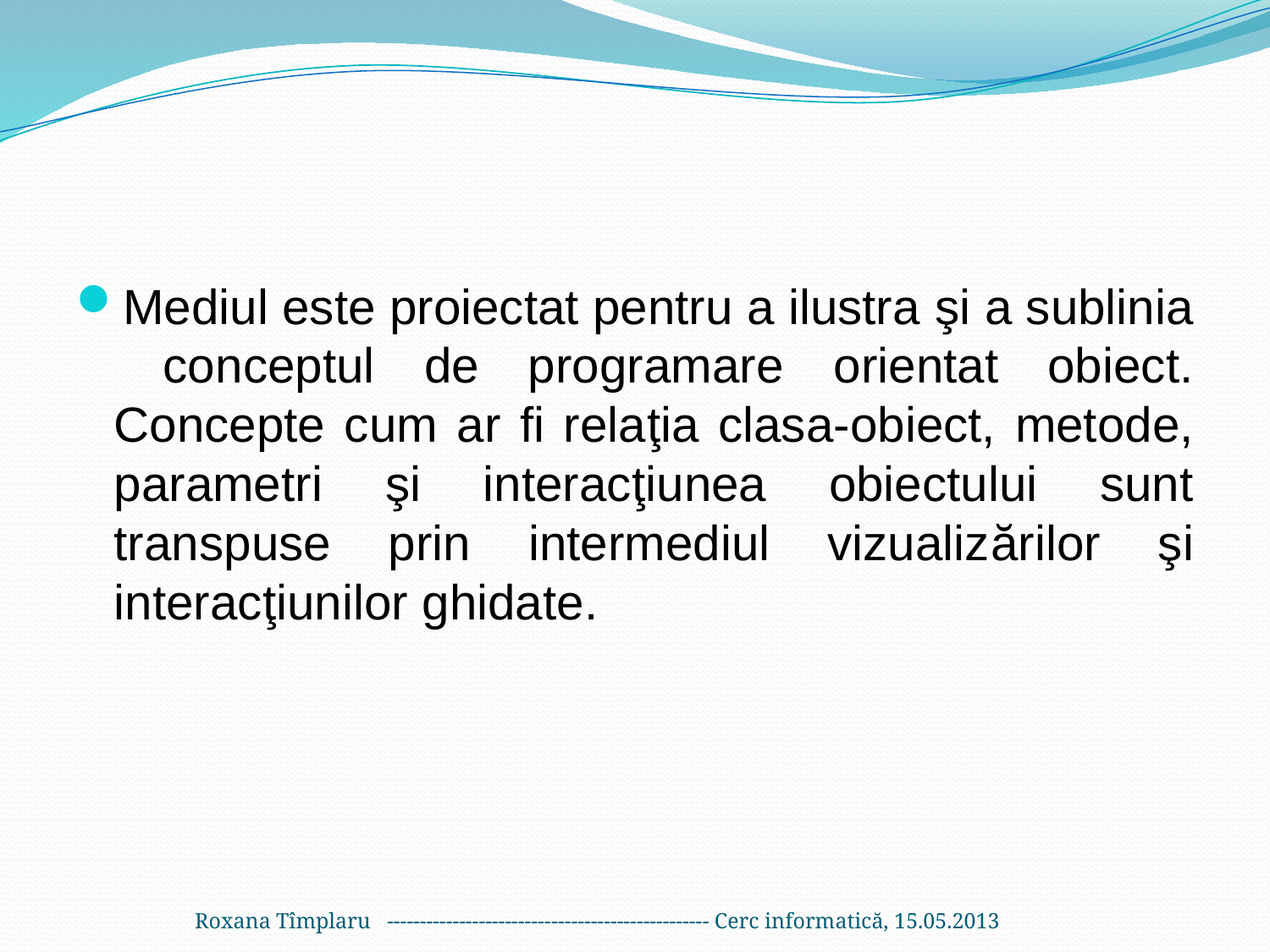

#
Mediul este proiectat pentru a ilustra şi a sublinia  conceptul de programare orientat obiect. Concepte cum ar fi relaţia clasa-obiect, metode, parametri şi interacţiunea obiectului sunt transpuse prin intermediul vizualizărilor şi interacţiunilor ghidate.

Roxana Tîmplaru   ------------------------------------------------- Cerc informatică, 15.05.2013